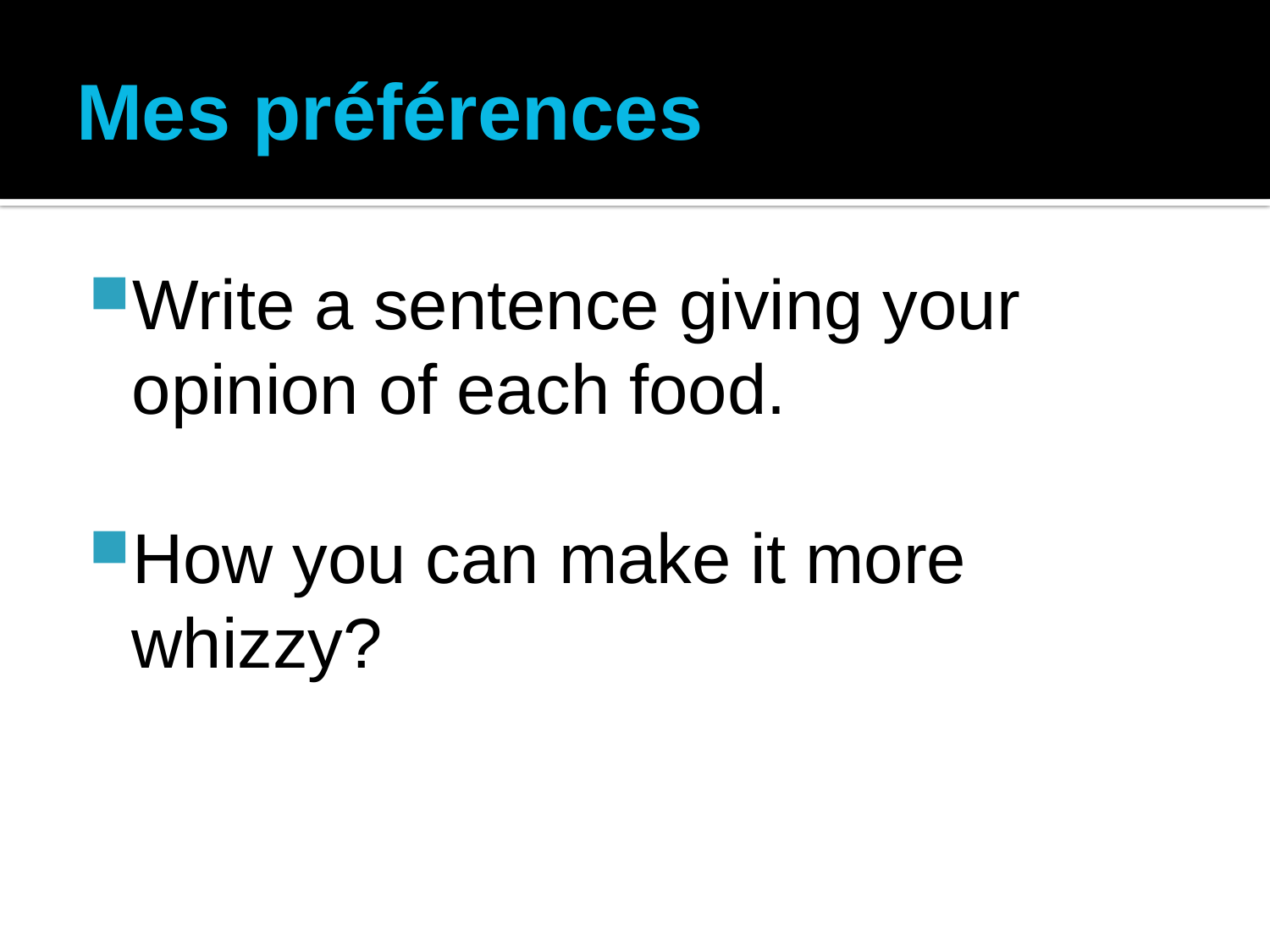

# Mes préférences
Write a sentence giving your opinion of each food.

How you can make it more whizzy?